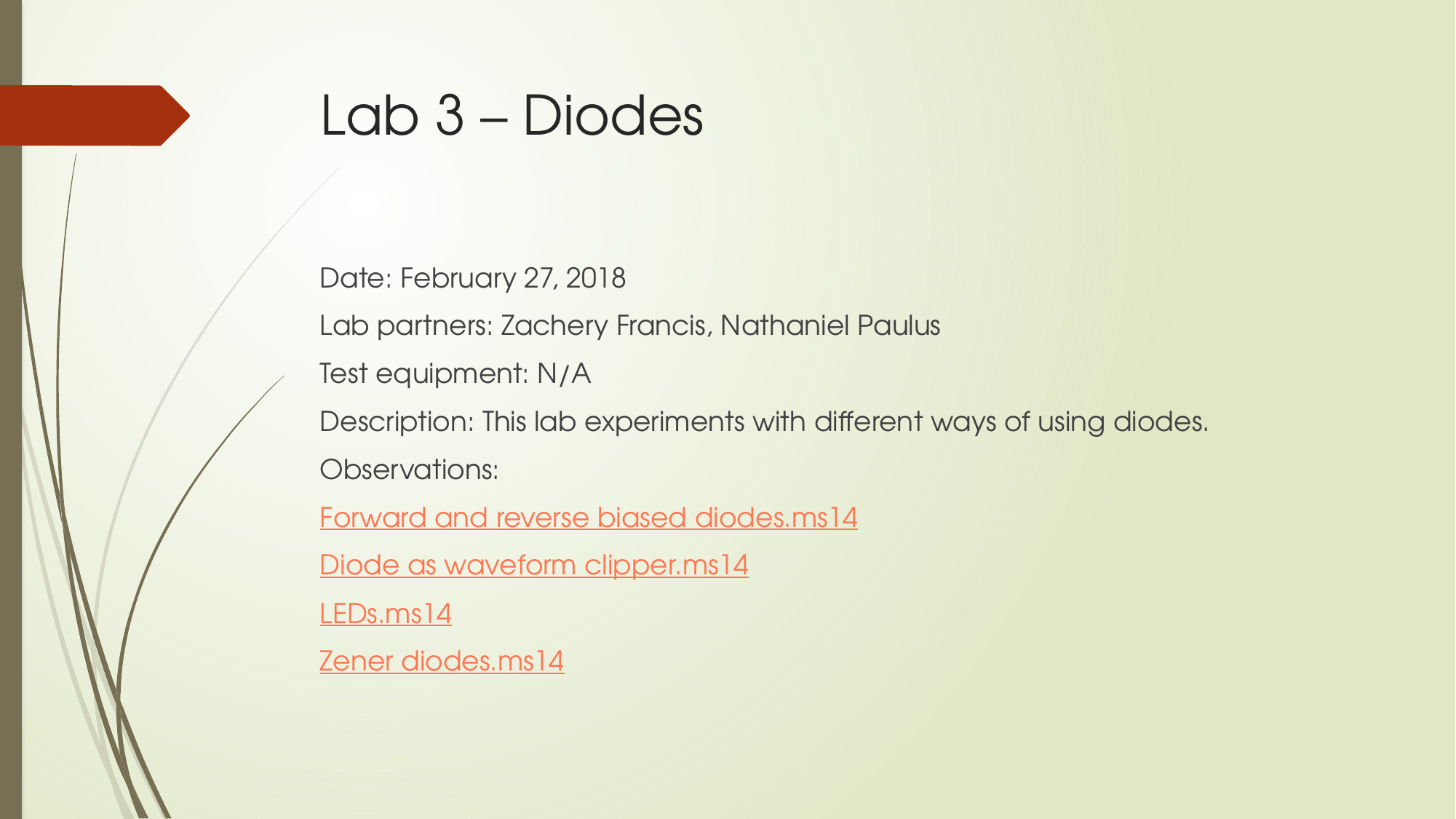

# Lab 3 – Diodes
Date: February 27, 2018
Lab partners: Zachery Francis, Nathaniel Paulus
Test equipment: N/A
Description: This lab experiments with different ways of using diodes.
Observations:
Forward and reverse biased diodes.ms14
Diode as waveform clipper.ms14
LEDs.ms14
Zener diodes.ms14